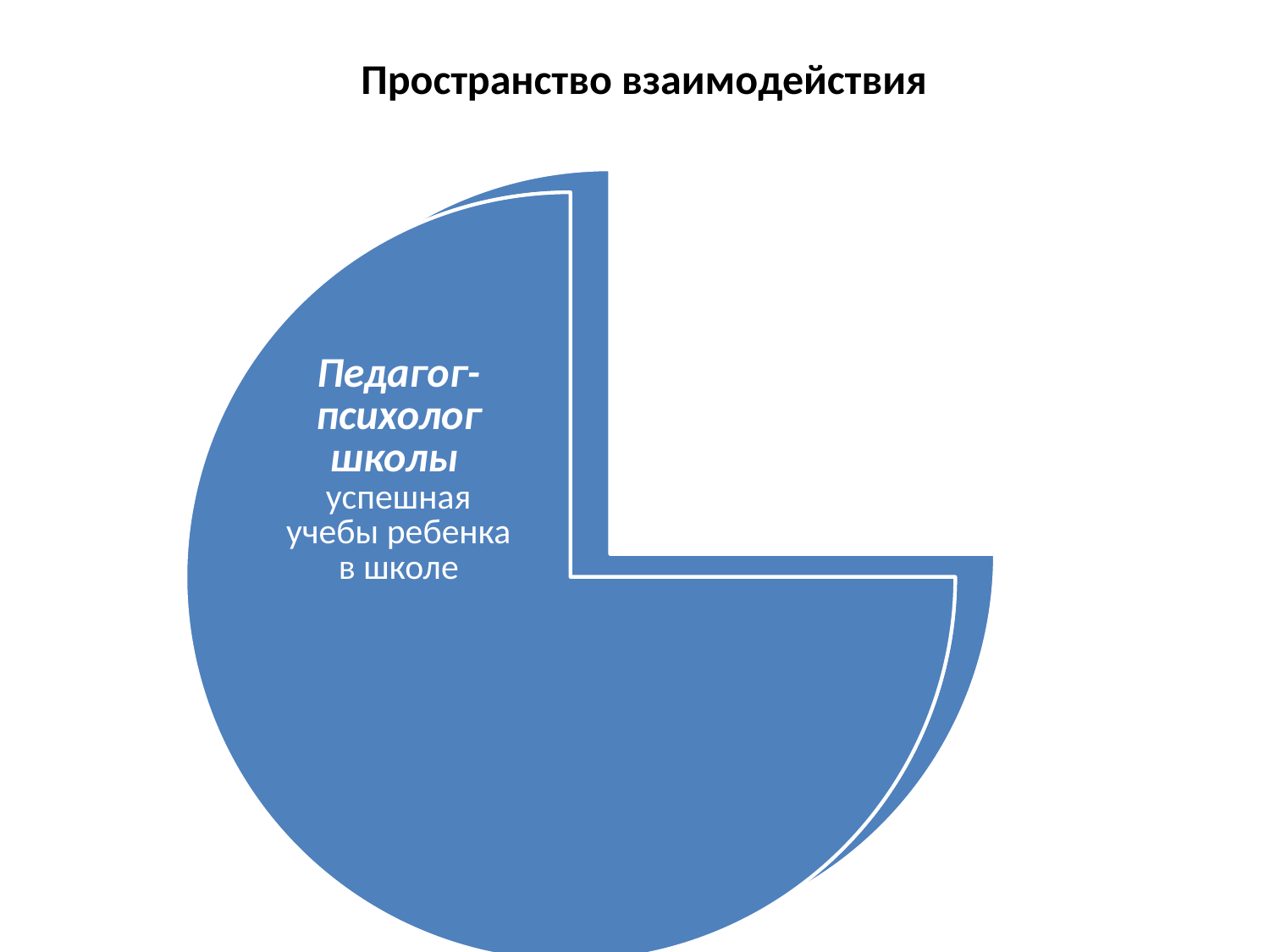

# Пространство взаимодействия
Педагог-психолог школы
успешная учебы ребенка в школе
Педагог-психолог детского сада возможности ребенка в детском саду
Родитель
взаимодействие с ребенком непрерывно, а значит наиболее эффективно